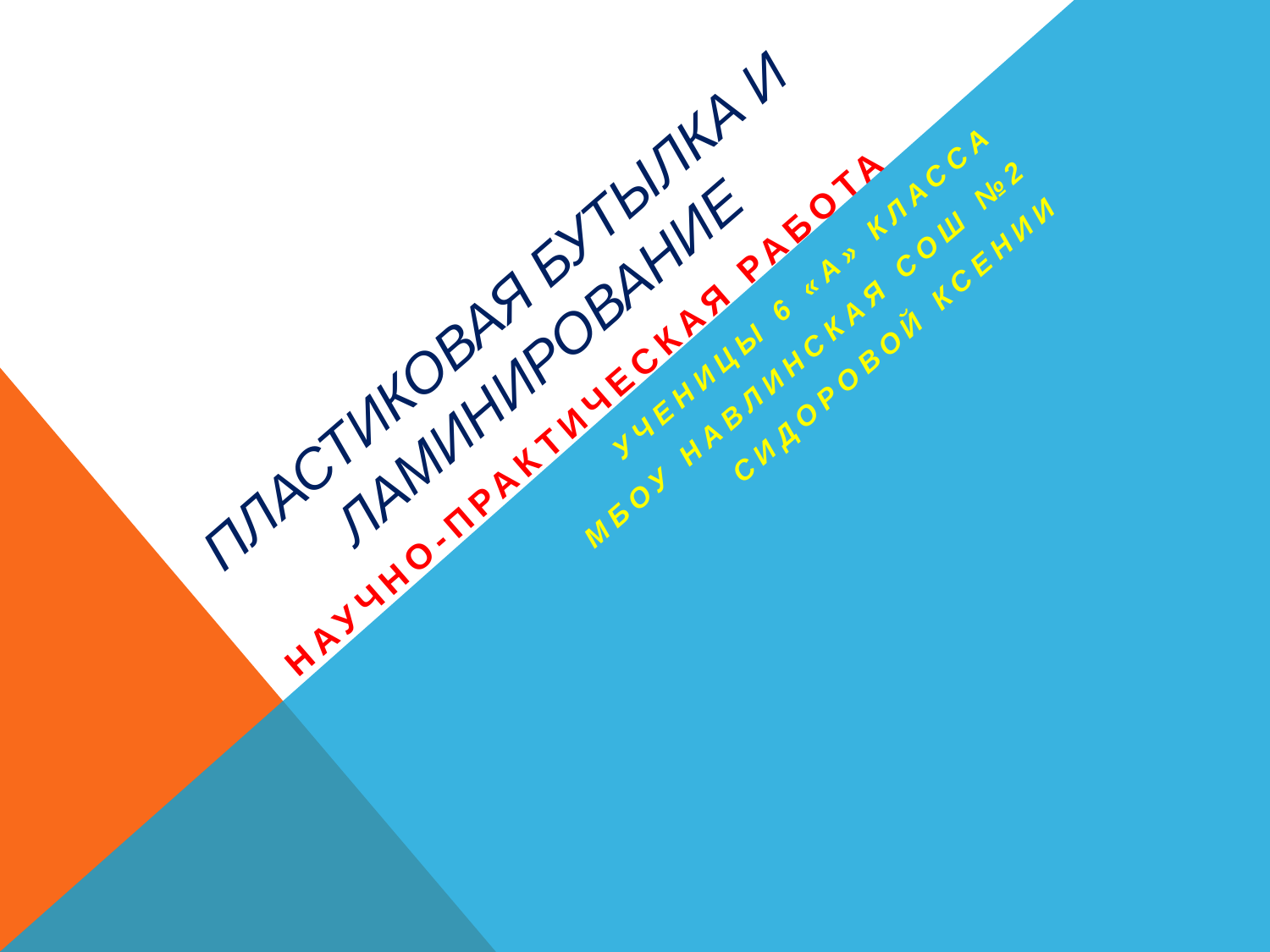

# Пластиковая бутылка и ламинирование
Научно-практическая работа
                          Ученицы 6 «а» класса
МБОУ Навлинская СОШ №2
Сидоровой ксении